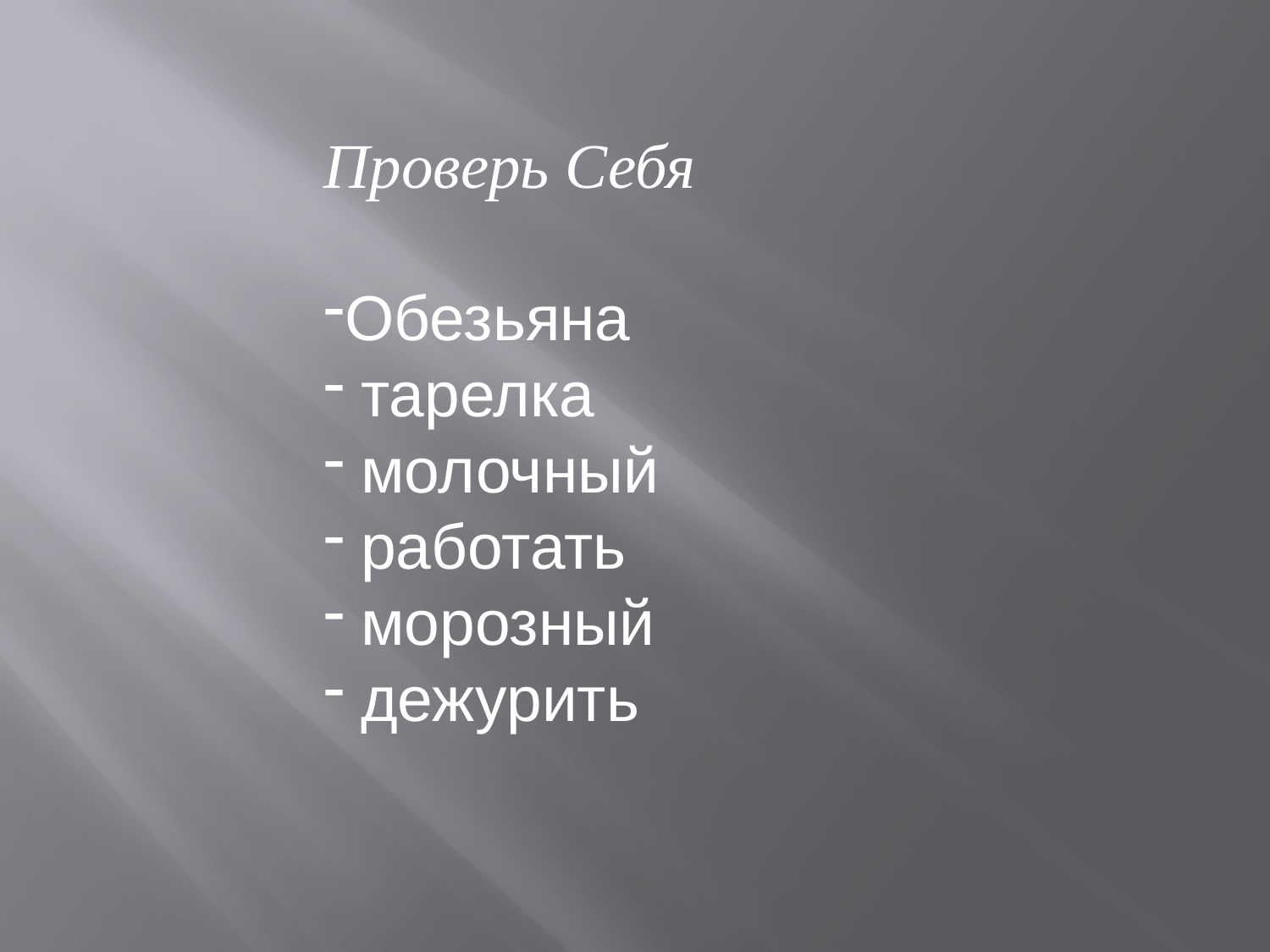

Проверь Себя

Обезьяна
 тарелка
 молочный
 работать
 морозный
 дежурить